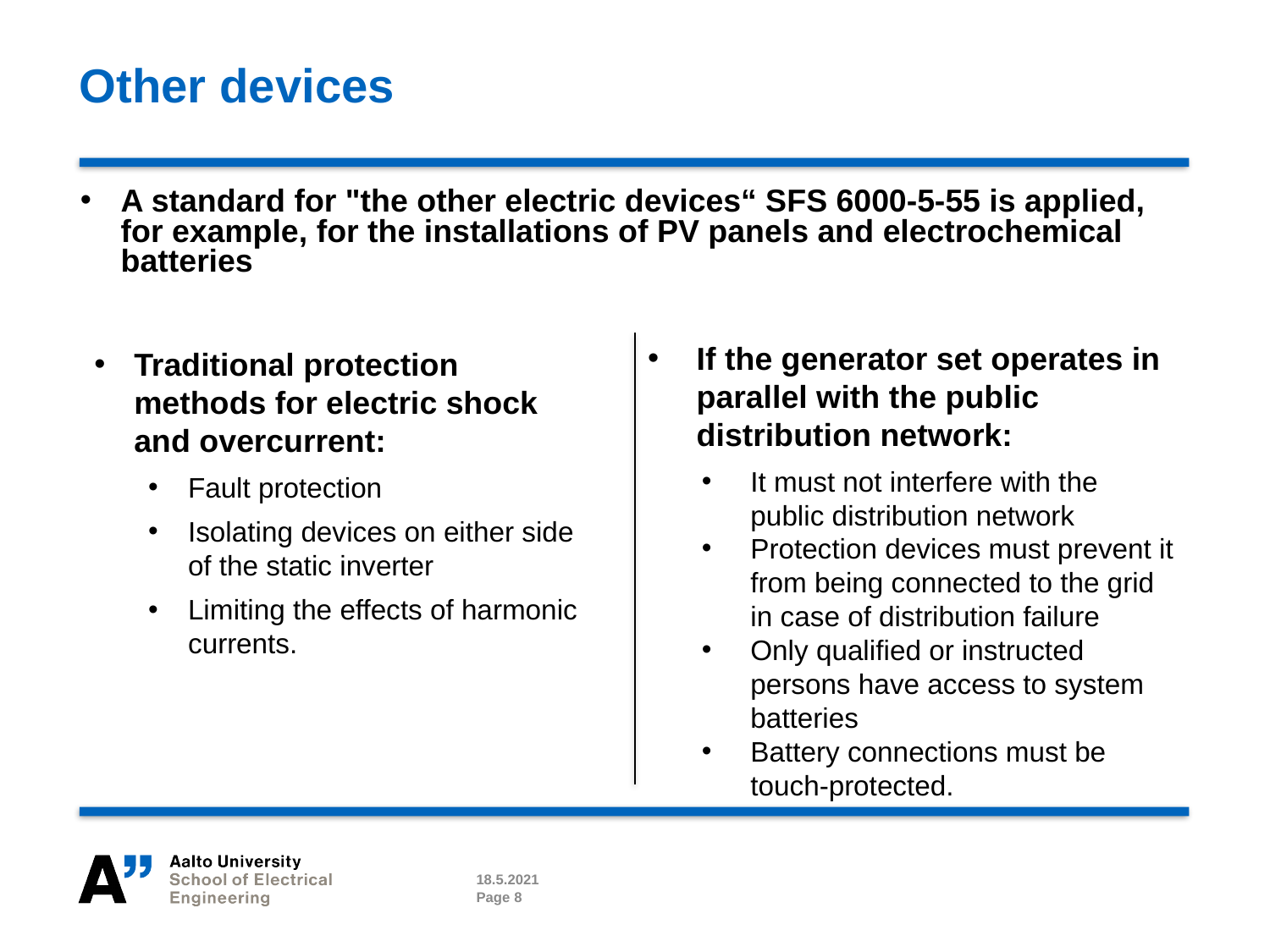

# Other devices
A standard for "the other electric devices“ SFS 6000-5-55 is applied, for example, for the installations of PV panels and electrochemical batteries
If the generator set operates in parallel with the public distribution network:
It must not interfere with the public distribution network
Protection devices must prevent it from being connected to the grid in case of distribution failure
Only qualified or instructed persons have access to system batteries
Battery connections must be touch-protected.
Traditional protection methods for electric shock and overcurrent:
Fault protection
Isolating devices on either side of the static inverter
Limiting the effects of harmonic currents.

18.5.2021
Page 8